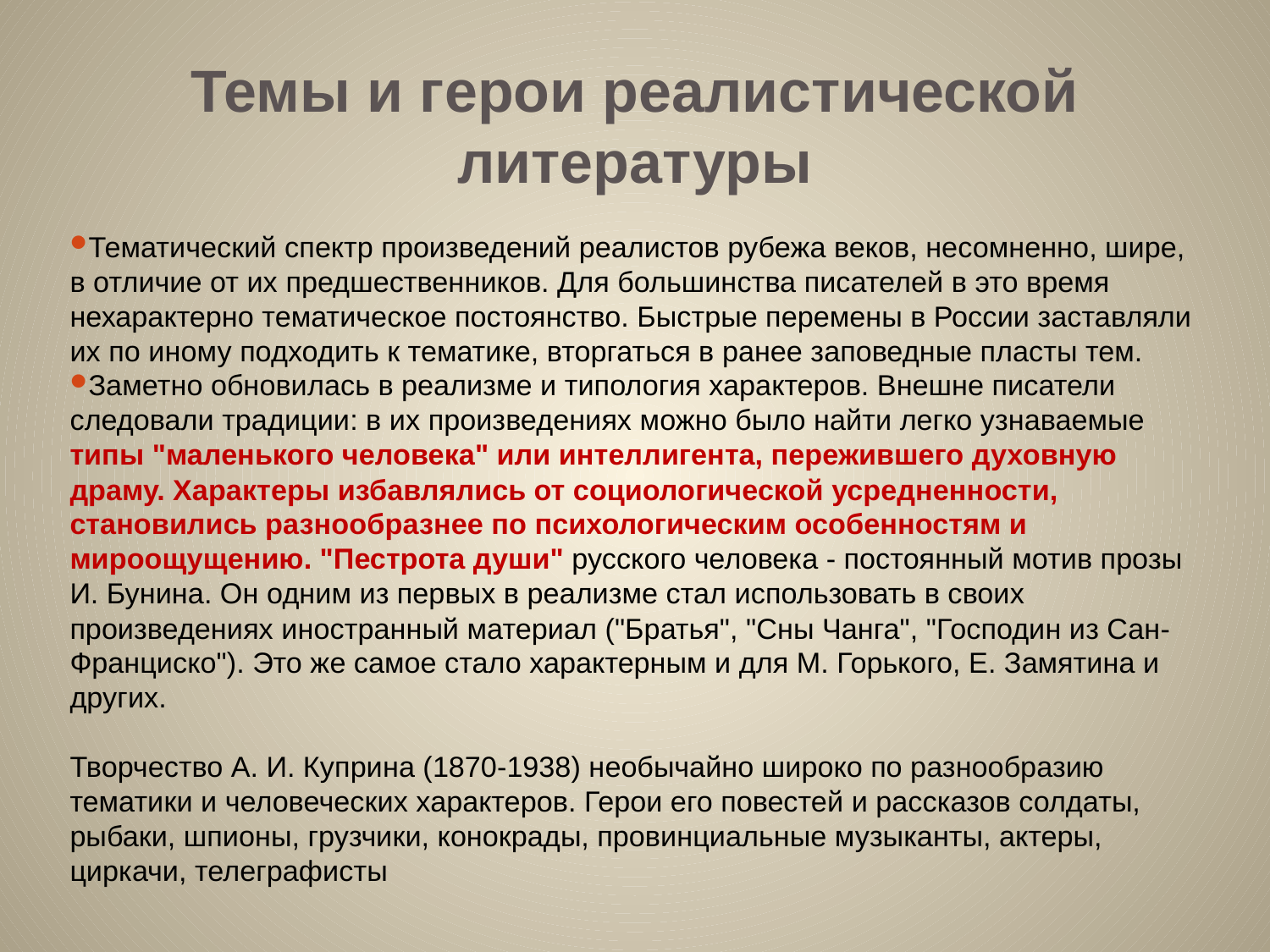

# Темы и герои реалистической литературы
Тематический спектр произведений реалистов рубежа веков, несомненно, шире, в отличие от их предшественников. Для большинства писателей в это время нехарактерно тематическое постоянство. Быстрые перемены в России заставляли их по иному подходить к тематике, вторгаться в ранее заповедные пласты тем.
Заметно обновилась в реализме и типология характеров. Внешне писатели следовали традиции: в их произведениях можно было найти легко узнаваемые типы "маленького человека" или интеллигента, пережившего духовную драму. Характеры избавлялись от социологической усредненности, становились разнообразнее по психологическим особенностям и мироощущению. "Пестрота души" русского человека - постоянный мотив прозы И. Бунина. Он одним из первых в реализме стал использовать в своих произведениях иностранный материал ("Братья", "Сны Чанга", "Господин из Сан-Франциско"). Это же самое стало характерным и для М. Горького, Е. Замятина и других.
Творчество А. И. Куприна (1870-1938) необычайно широко по разнообразию тематики и человеческих характеров. Герои его повестей и рассказов солдаты, рыбаки, шпионы, грузчики, конокрады, провинциальные музыканты, актеры, циркачи, телеграфисты